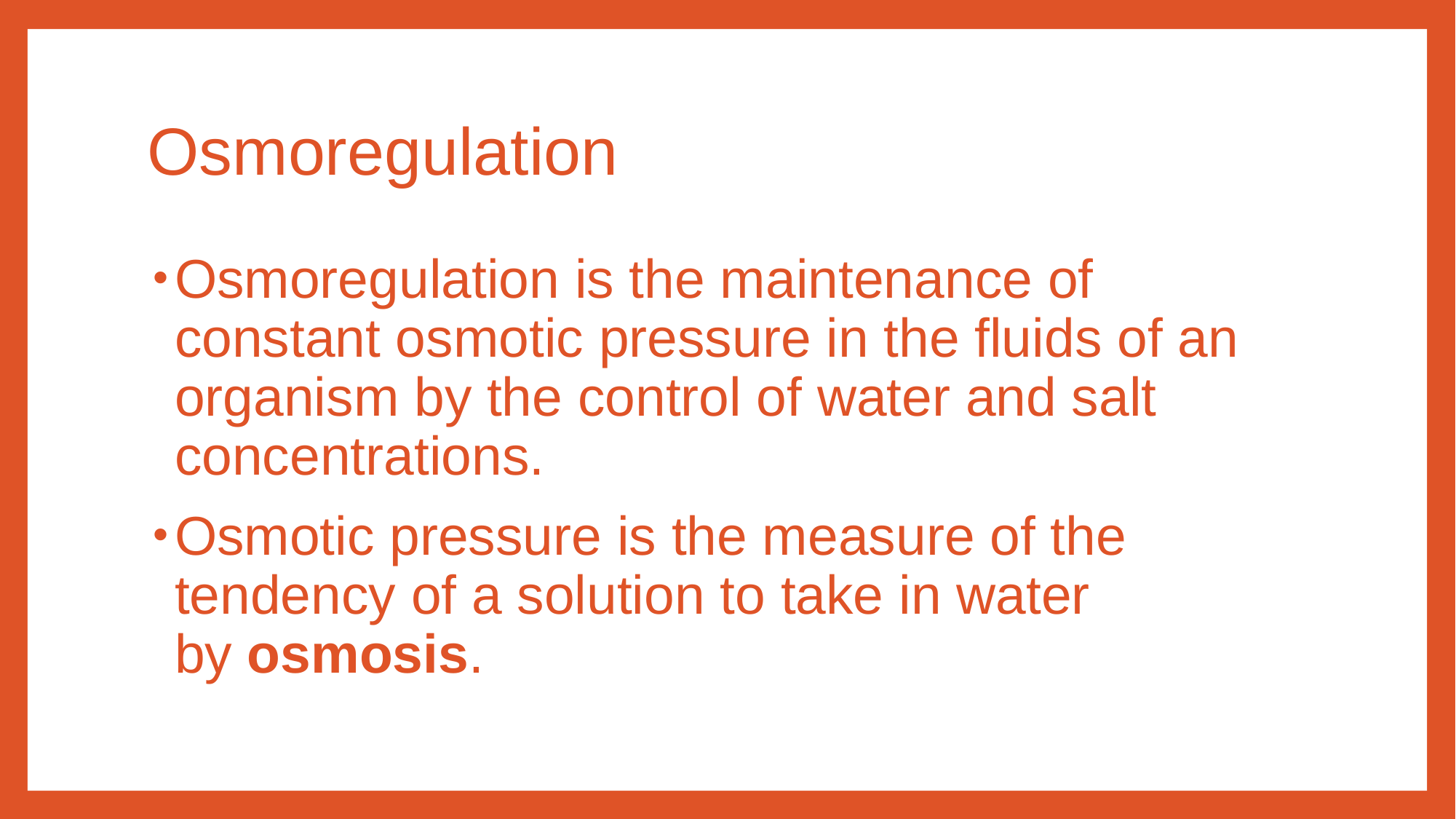

# Osmoregulation
Osmoregulation is the maintenance of constant osmotic pressure in the fluids of an organism by the control of water and salt concentrations.
Osmotic pressure is the measure of the tendency of a solution to take in water by osmosis.